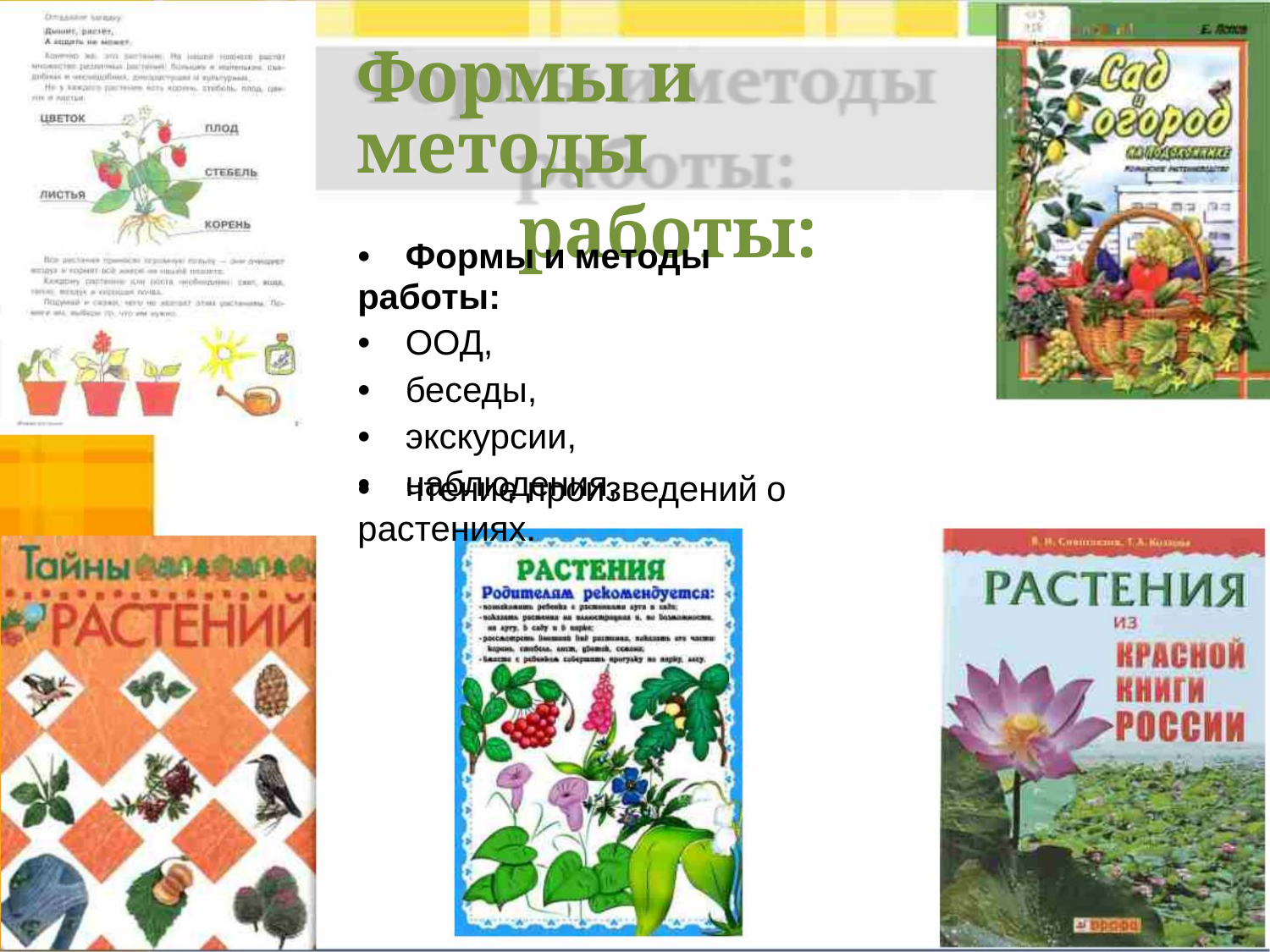

Формы и методы
работы:
• Формы и методы работы:
• ООД,
• беседы,
• экскурсии,
• наблюдения,
• чтение произведений о растениях.